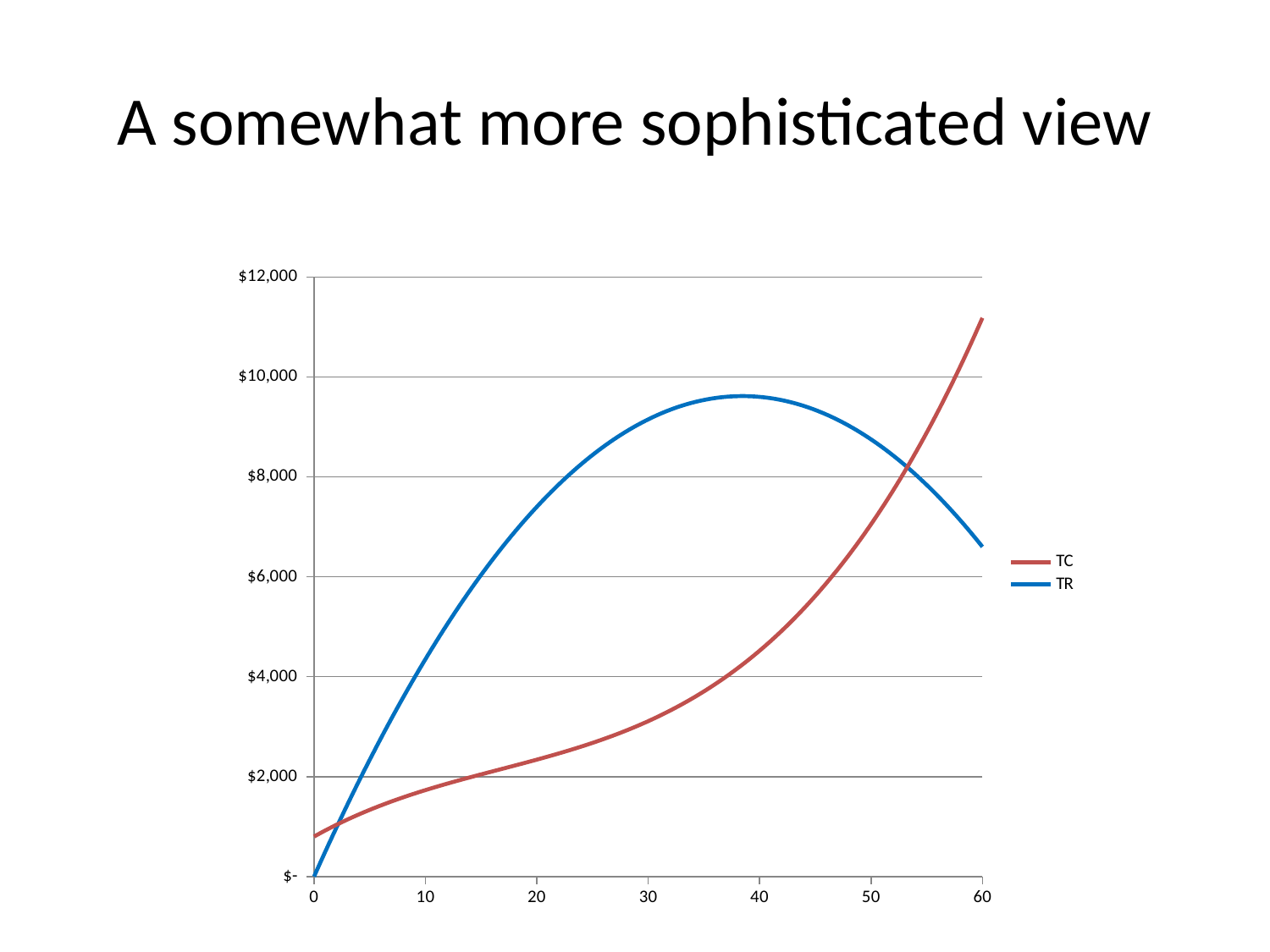

# A somewhat more sophisticated view

### Chart

| Category |  |  |
|---|---|---|